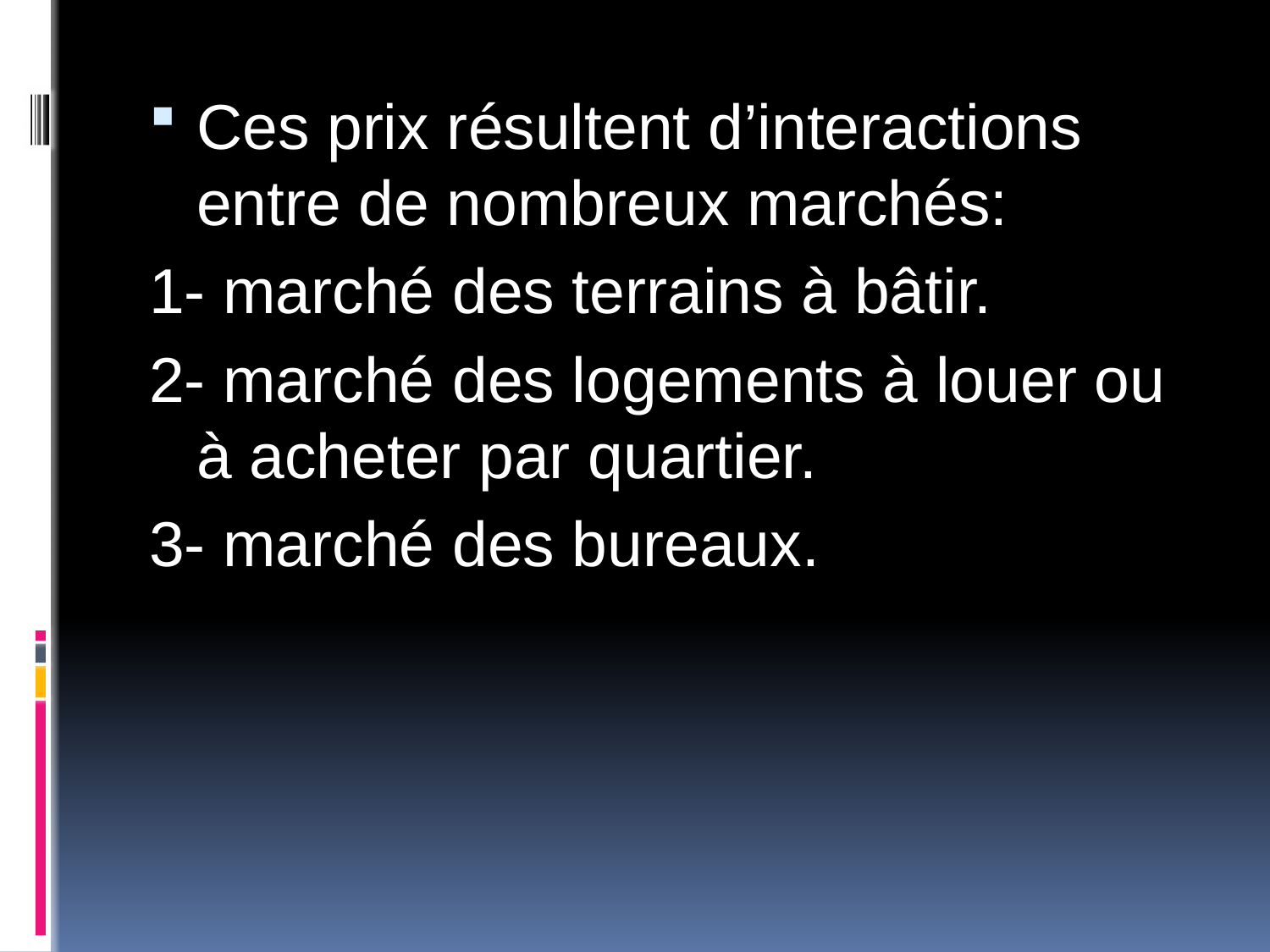

#
Ces prix résultent d’interactions entre de nombreux marchés:
1- marché des terrains à bâtir.
2- marché des logements à louer ou à acheter par quartier.
3- marché des bureaux.